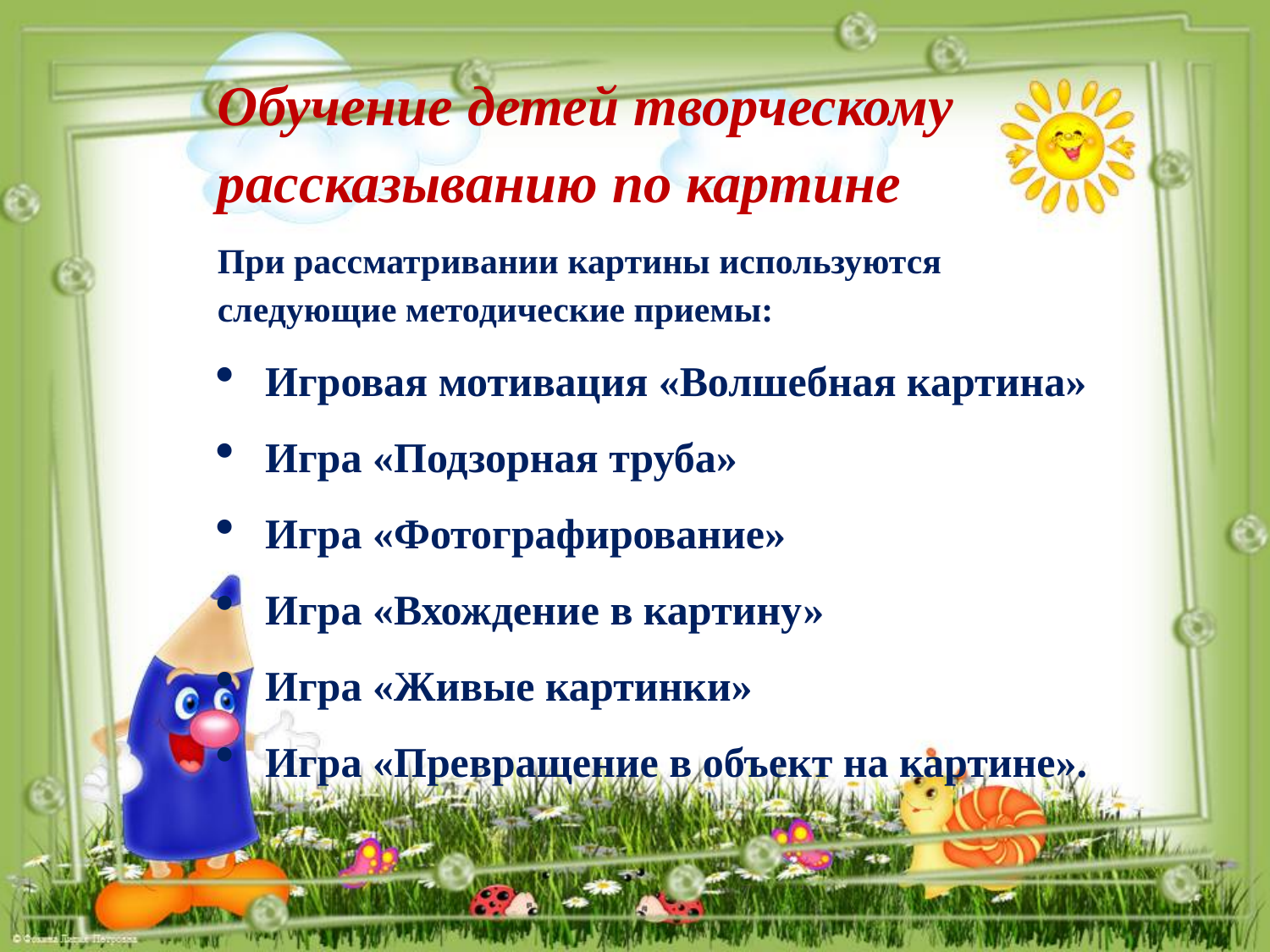

Обучение детей творческому рассказыванию по картине
При рассматривании картины используются следующие методические приемы:
Игровая мотивация «Волшебная картина»
Игра «Подзорная труба»
Игра «Фотографирование»
Игра «Вхождение в картину»
Игра «Живые картинки»
Игра «Превращение в объект на картине».